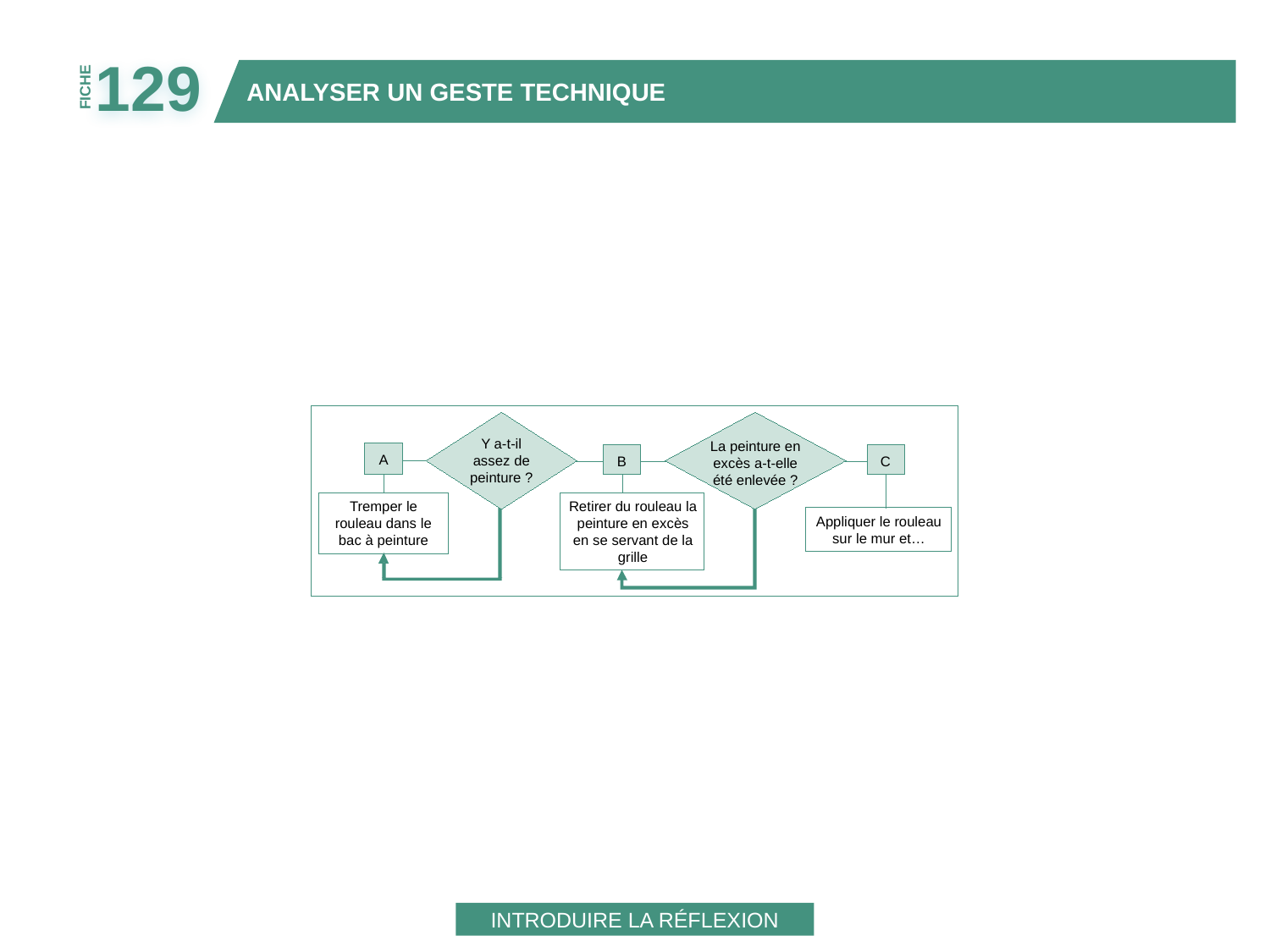

129

ANALYSER UN GESTE TECHNIQUE
FICHE

Y a-t-il
assez de
peinture ?
La peinture en
excès a-t-elle
été enlevée ?

A
B
C

Tremper le
rouleau dans le
bac à peinture
Retirer du rouleau la
peinture en excès
en se servant de la
grille

Appliquer le rouleau
sur le mur et…
INTRODUIRE LA RÉFLEXION